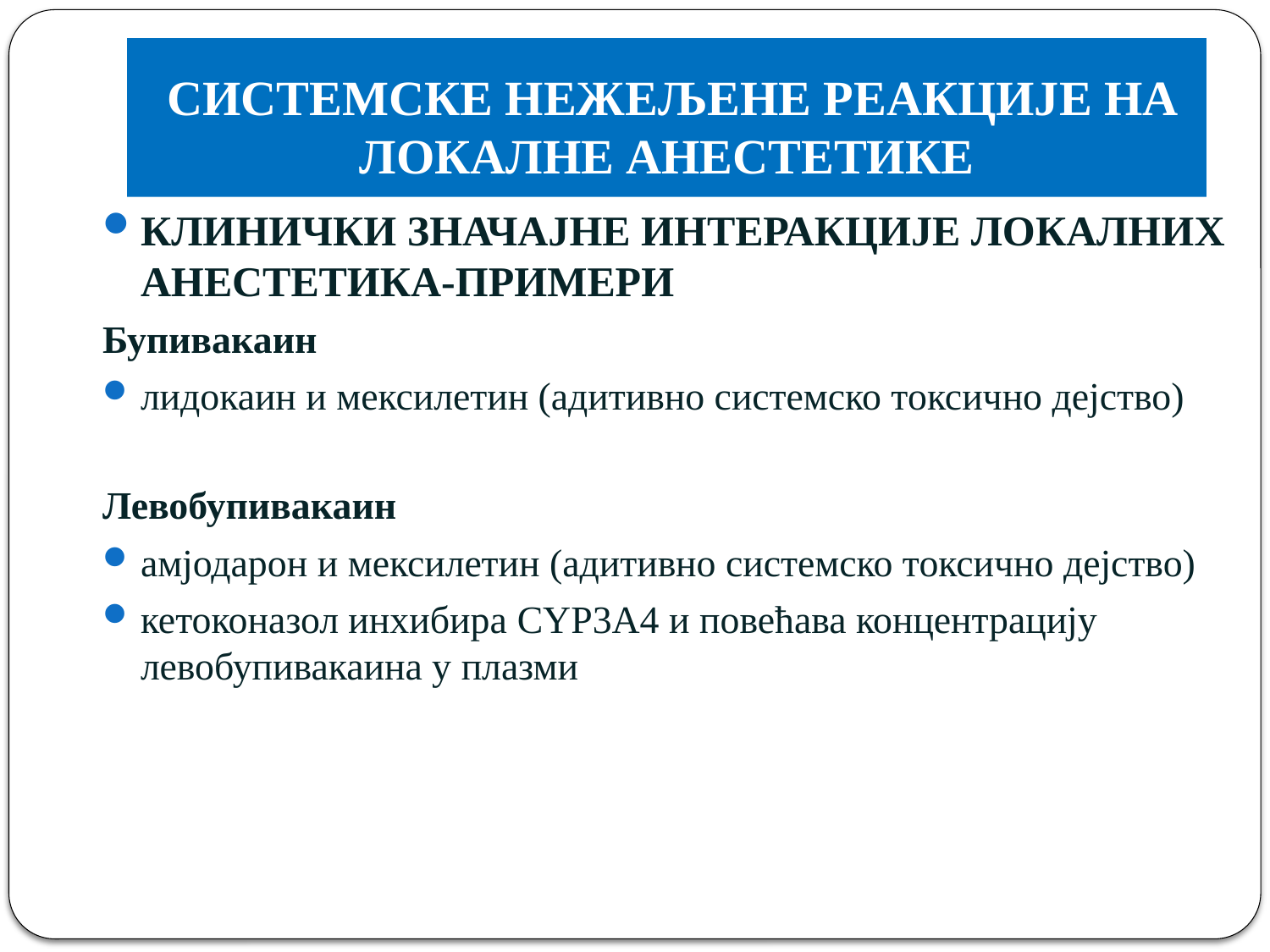

# СИСТЕМСКЕ НЕЖЕЉЕНЕ РЕАКЦИЈЕ НА ЛОКАЛНЕ АНЕСТЕТИКЕ
КЛИНИЧКИ ЗНАЧАЈНЕ ИНТЕРАКЦИЈЕ ЛОКАЛНИХ АНЕСТЕТИКА-ПРИМЕРИ
Бупивакаин
лидокаин и мексилетин (адитивно системско токсично дејство)

Левобупивакаин
амјодарон и мексилетин (адитивно системско токсично дејство)
кетоконазол инхибира CYP3A4 и повећава концентрацију левобупивакаина у плазми